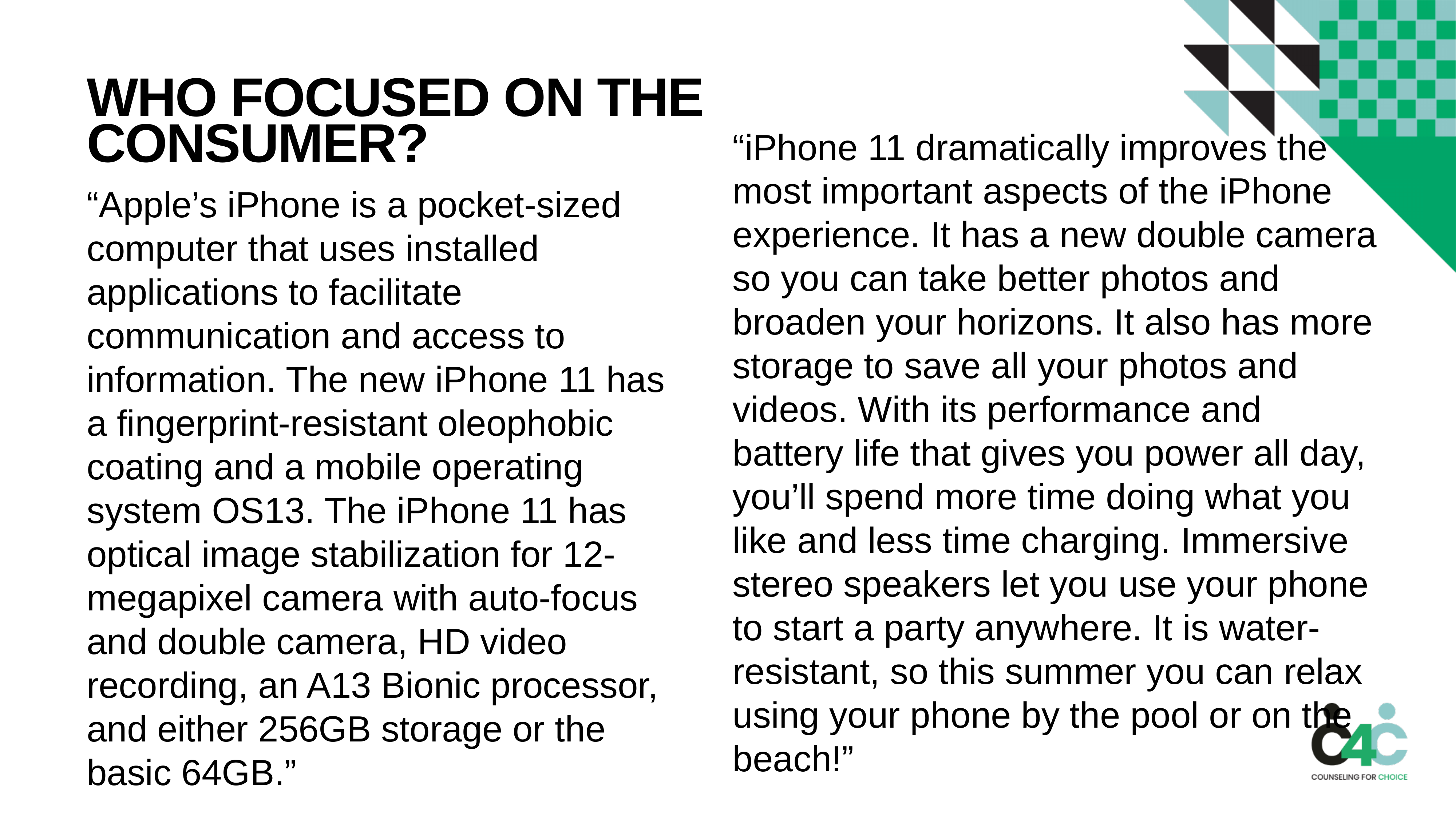

# Who focused on the consumer?
“iPhone 11 dramatically improves the most important aspects of the iPhone experience. It has a new double camera so you can take better photos and broaden your horizons. It also has more storage to save all your photos and videos. With its performance and battery life that gives you power all day, you’ll spend more time doing what you like and less time charging. Immersive stereo speakers let you use your phone to start a party anywhere. It is water-resistant, so this summer you can relax using your phone by the pool or on the beach!”

“Apple’s iPhone is a pocket-sized computer that uses installed applications to facilitate communication and access to information. The new iPhone 11 has a fingerprint-resistant oleophobic coating and a mobile operating system OS13. The iPhone 11 has optical image stabilization for 12-megapixel camera with auto-focus and double camera, HD video recording, an A13 Bionic processor, and either 256GB storage or the basic 64GB.”